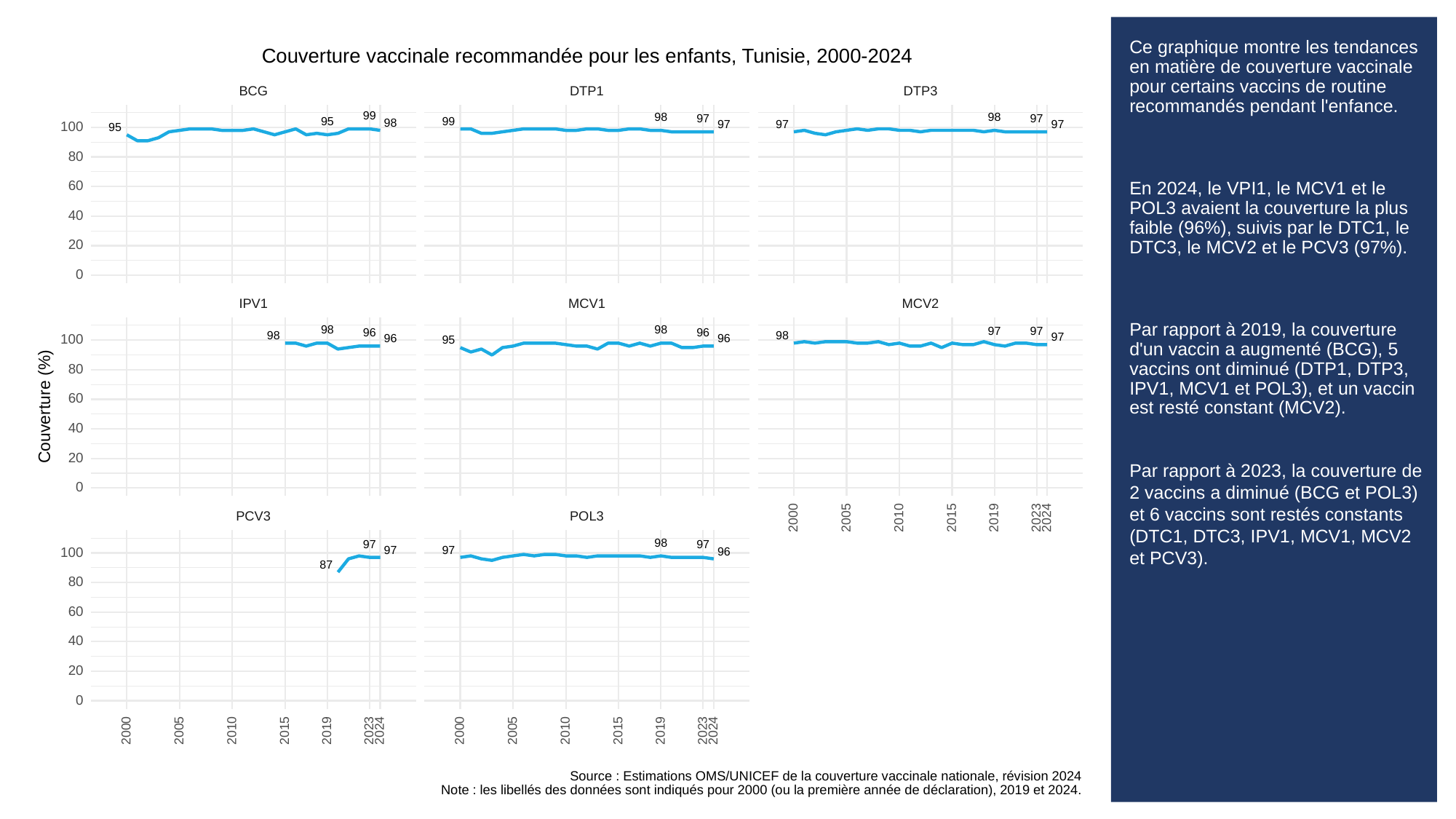

# Ce graphique montre les tendances en matière de couverture vaccinale pour certains vaccins de routine recommandés pendant l'enfance.

En 2024, le VPI1, le MCV1 et le POL3 avaient la couverture la plus faible (96%), suivis par le DTC1, le DTC3, le MCV2 et le PCV3 (97%).

Par rapport à 2019, la couverture d'un vaccin a augmenté (BCG), 5 vaccins ont diminué (DTP1, DTP3, IPV1, MCV1 et POL3), et un vaccin est resté constant (MCV2).

Par rapport à 2023, la couverture de 2 vaccins a diminué (BCG et POL3) et 6 vaccins sont restés constants (DTC1, DTC3, IPV1, MCV1, MCV2 et PCV3).

Couverture vaccinale recommandée pour les enfants, Tunisie, 2000-2024
BCG
DTP3
DTP1

99

98
98
97
97
99
95
98
97
97
97
100
95

80

60

40

20

0

MCV1
MCV2
IPV1

98
98
97
97
96
96
98
98
97
96
96
100
95

80

60
Couverture (%)

40

20

0

POL3
PCV3
2023
2000
2005
2010
2015
2019
2024

98
97
97
97
97
96
100

87

80

60

40

20

0

2023
2023
2000
2005
2010
2015
2019
2024
2000
2005
2010
2015
2019
2024
Source : Estimations OMS/UNICEF de la couverture vaccinale nationale, révision 2024
Note : les libellés des données sont indiqués pour 2000 (ou la première année de déclaration), 2019 et 2024.